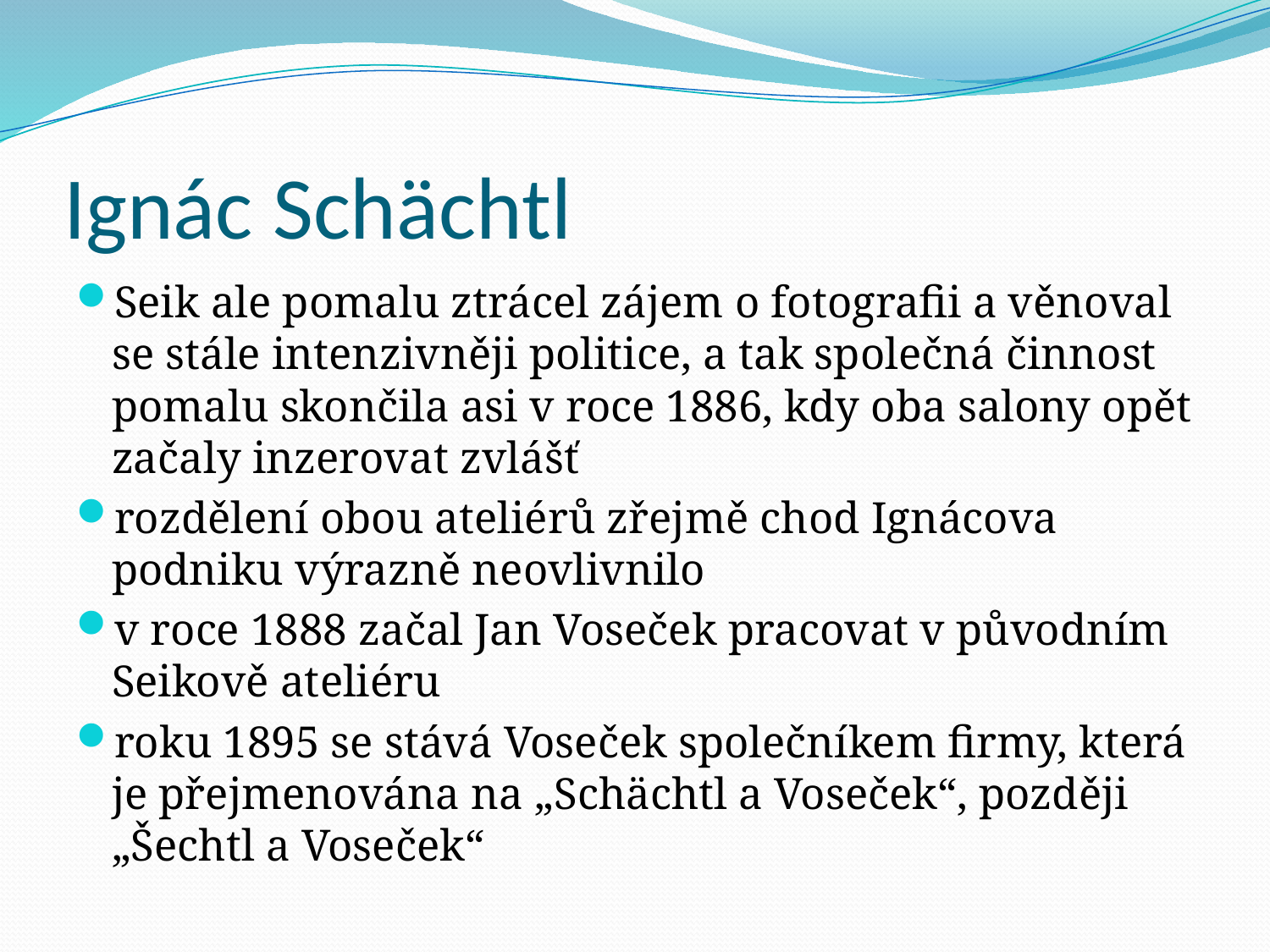

# Ignác Schächtl
Seik ale pomalu ztrácel zájem o fotografii a věnoval se stále intenzivněji politice, a tak společná činnost pomalu skončila asi v roce 1886, kdy oba salony opět začaly inzerovat zvlášť
rozdělení obou ateliérů zřejmě chod Ignácova podniku výrazně neovlivnilo
v roce 1888 začal Jan Voseček pracovat v původním Seikově ateliéru
roku 1895 se stává Voseček společníkem firmy, která je přejmenována na „Schächtl a Voseček“, později „Šechtl a Voseček“